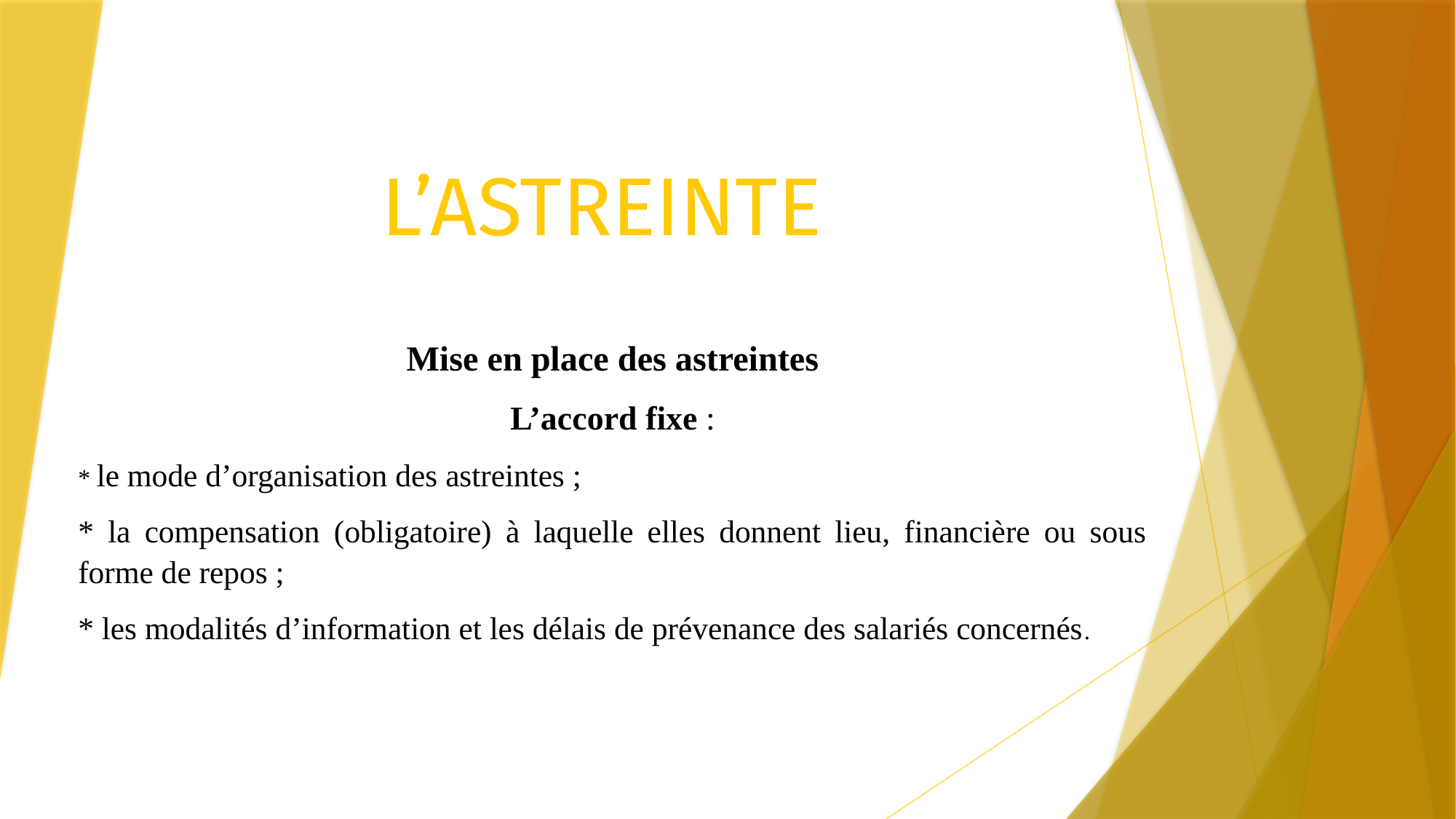

# L’ASTREINTE

Mise en place des astreintes
L’accord fixe :
* le mode d’organisation des astreintes ;
* la compensation (obligatoire) à laquelle elles donnent lieu, financière ou sous forme de repos ;
* les modalités d’information et les délais de prévenance des salariés concernés.